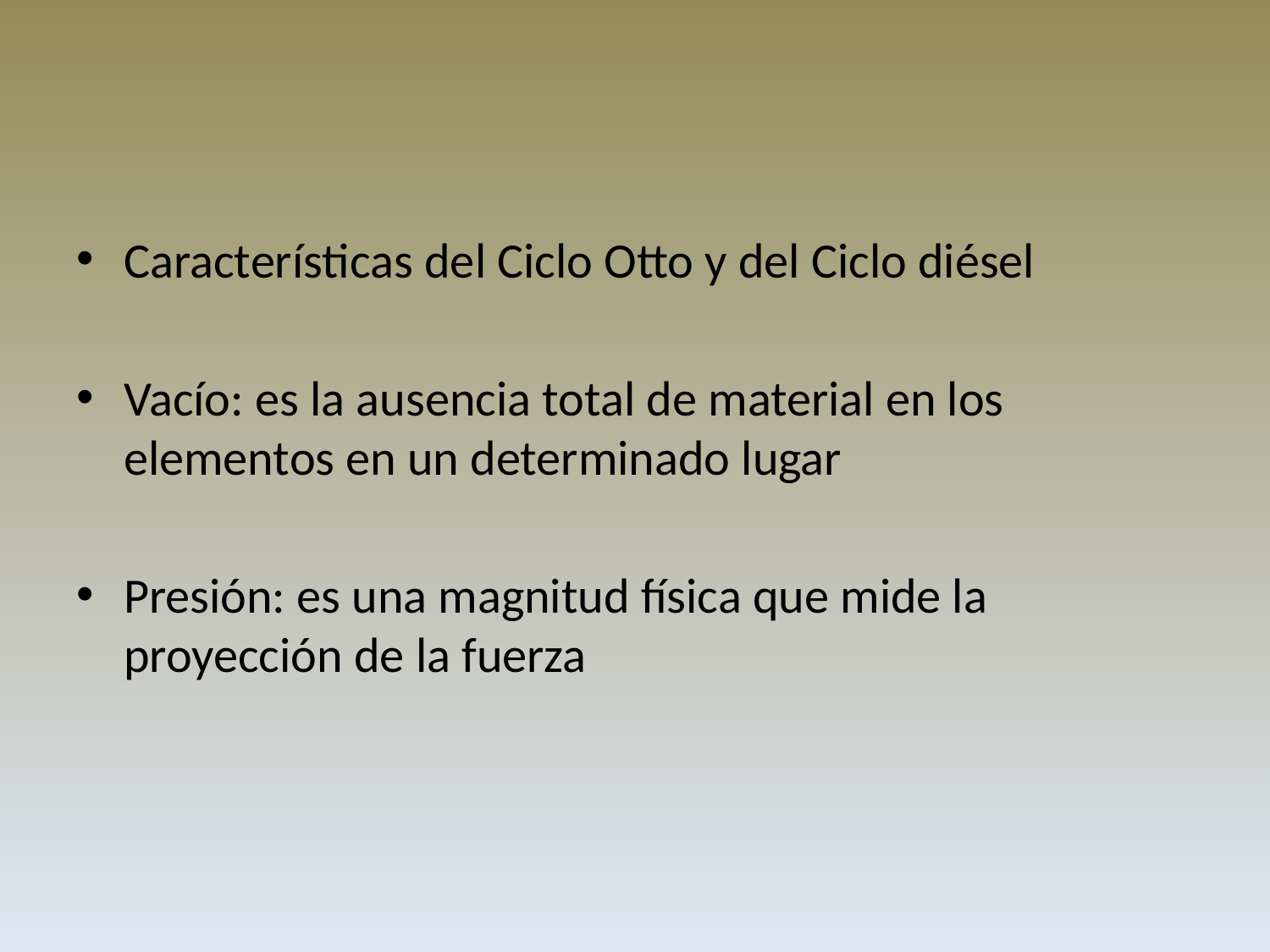

#
Características del Ciclo Otto y del Ciclo diésel

Vacío: es la ausencia total de material en los elementos en un determinado lugar

Presión: es una magnitud física que mide la proyección de la fuerza